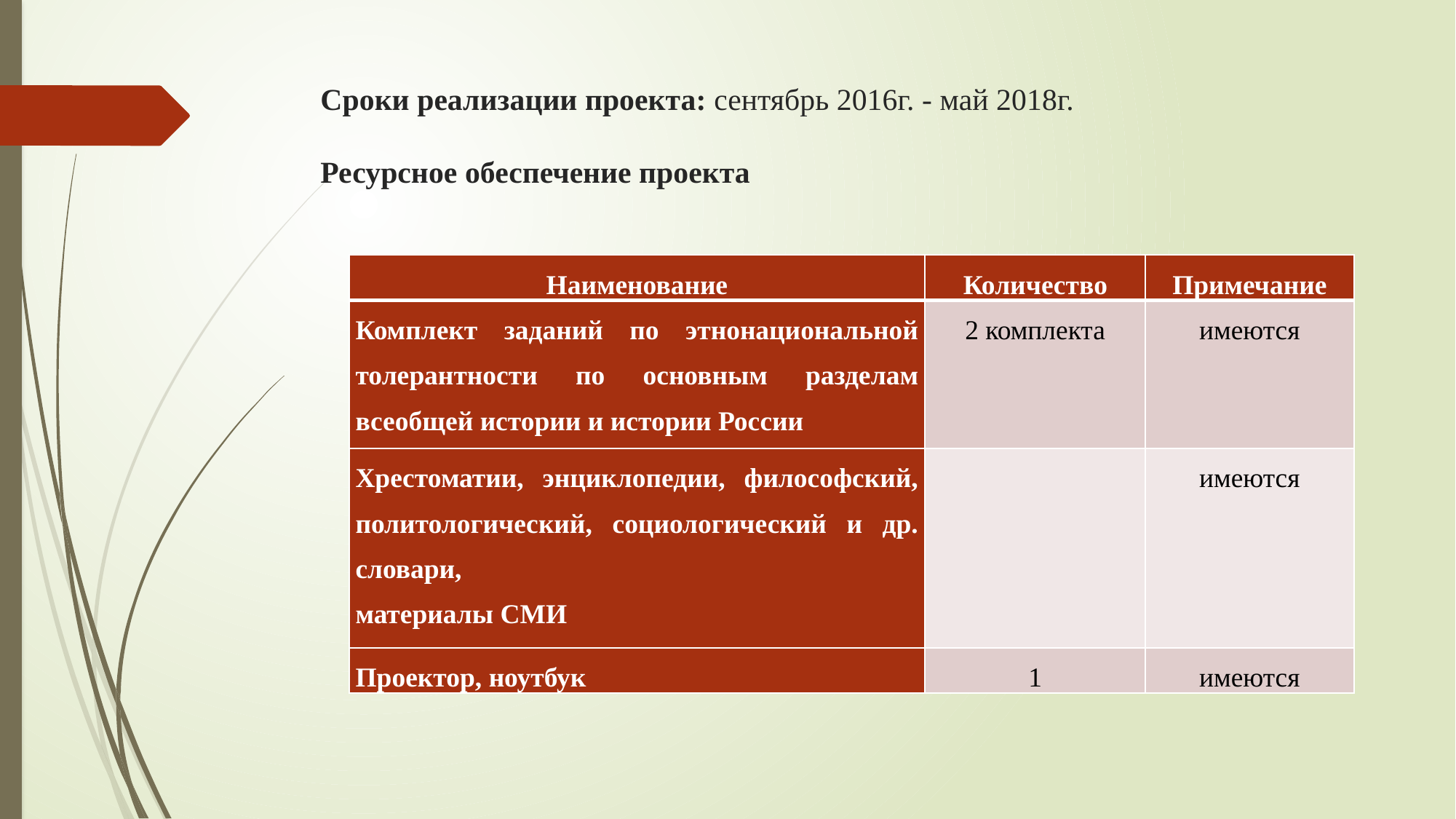

# Сроки реализации проекта: сентябрь 2016г. - май 2018г. Ресурсное обеспечение проекта
| Наименование | Количество | Примечание |
| --- | --- | --- |
| Комплект заданий по этнонациональной толерантности по основным разделам всеобщей истории и истории России | 2 комплекта | имеются |
| Хрестоматии, энциклопедии, философский, политологический, социологический и др. словари, материалы СМИ |  | имеются |
| Проектор, ноутбук | 1 | имеются |